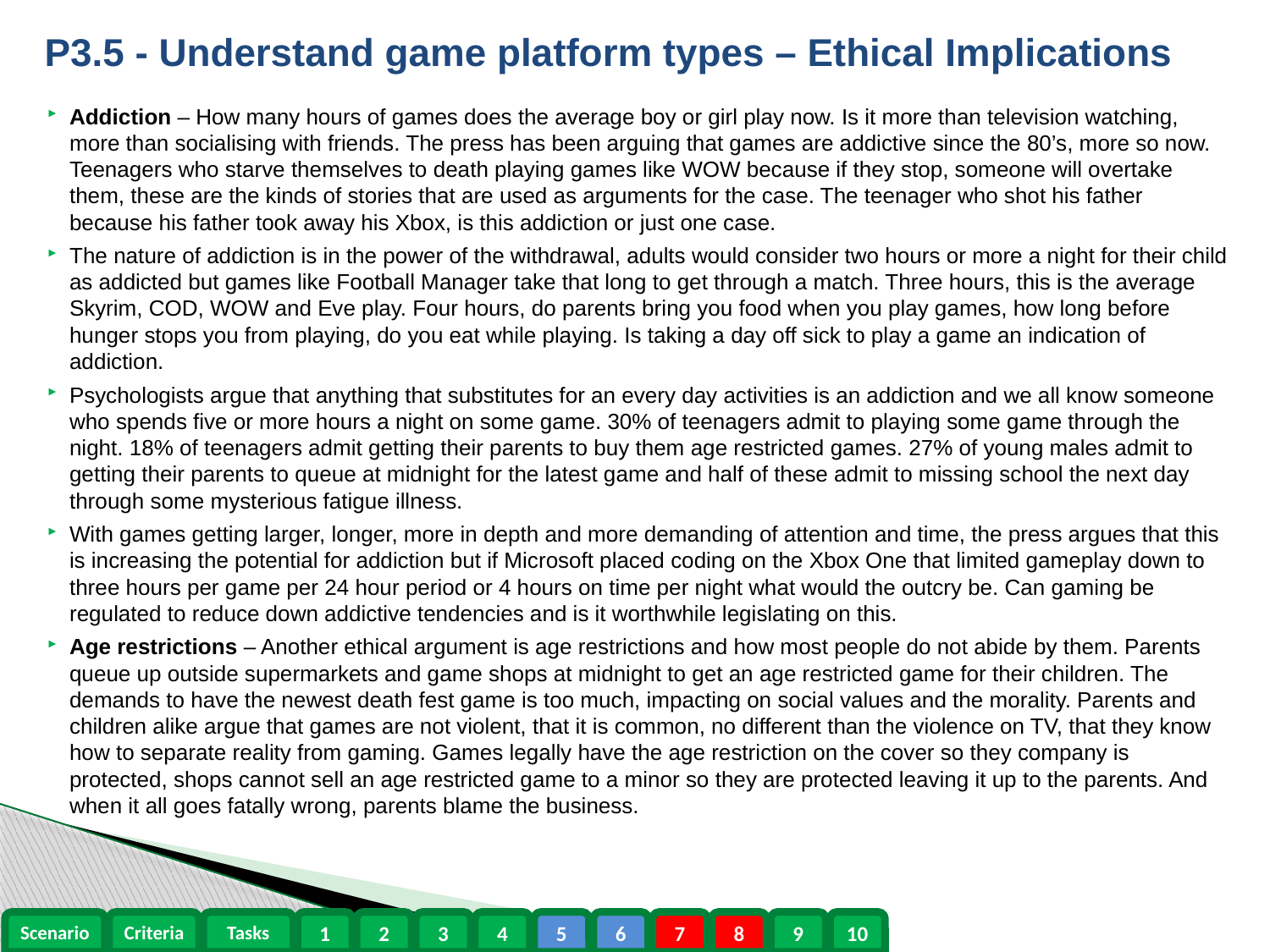

# P3.5 - Understand game platform types – Ethical Implications
Addiction – How many hours of games does the average boy or girl play now. Is it more than television watching, more than socialising with friends. The press has been arguing that games are addictive since the 80’s, more so now. Teenagers who starve themselves to death playing games like WOW because if they stop, someone will overtake them, these are the kinds of stories that are used as arguments for the case. The teenager who shot his father because his father took away his Xbox, is this addiction or just one case.
The nature of addiction is in the power of the withdrawal, adults would consider two hours or more a night for their child as addicted but games like Football Manager take that long to get through a match. Three hours, this is the average Skyrim, COD, WOW and Eve play. Four hours, do parents bring you food when you play games, how long before hunger stops you from playing, do you eat while playing. Is taking a day off sick to play a game an indication of addiction.
Psychologists argue that anything that substitutes for an every day activities is an addiction and we all know someone who spends five or more hours a night on some game. 30% of teenagers admit to playing some game through the night. 18% of teenagers admit getting their parents to buy them age restricted games. 27% of young males admit to getting their parents to queue at midnight for the latest game and half of these admit to missing school the next day through some mysterious fatigue illness.
With games getting larger, longer, more in depth and more demanding of attention and time, the press argues that this is increasing the potential for addiction but if Microsoft placed coding on the Xbox One that limited gameplay down to three hours per game per 24 hour period or 4 hours on time per night what would the outcry be. Can gaming be regulated to reduce down addictive tendencies and is it worthwhile legislating on this.
Age restrictions – Another ethical argument is age restrictions and how most people do not abide by them. Parents queue up outside supermarkets and game shops at midnight to get an age restricted game for their children. The demands to have the newest death fest game is too much, impacting on social values and the morality. Parents and children alike argue that games are not violent, that it is common, no different than the violence on TV, that they know how to separate reality from gaming. Games legally have the age restriction on the cover so they company is protected, shops cannot sell an age restricted game to a minor so they are protected leaving it up to the parents. And when it all goes fatally wrong, parents blame the business.